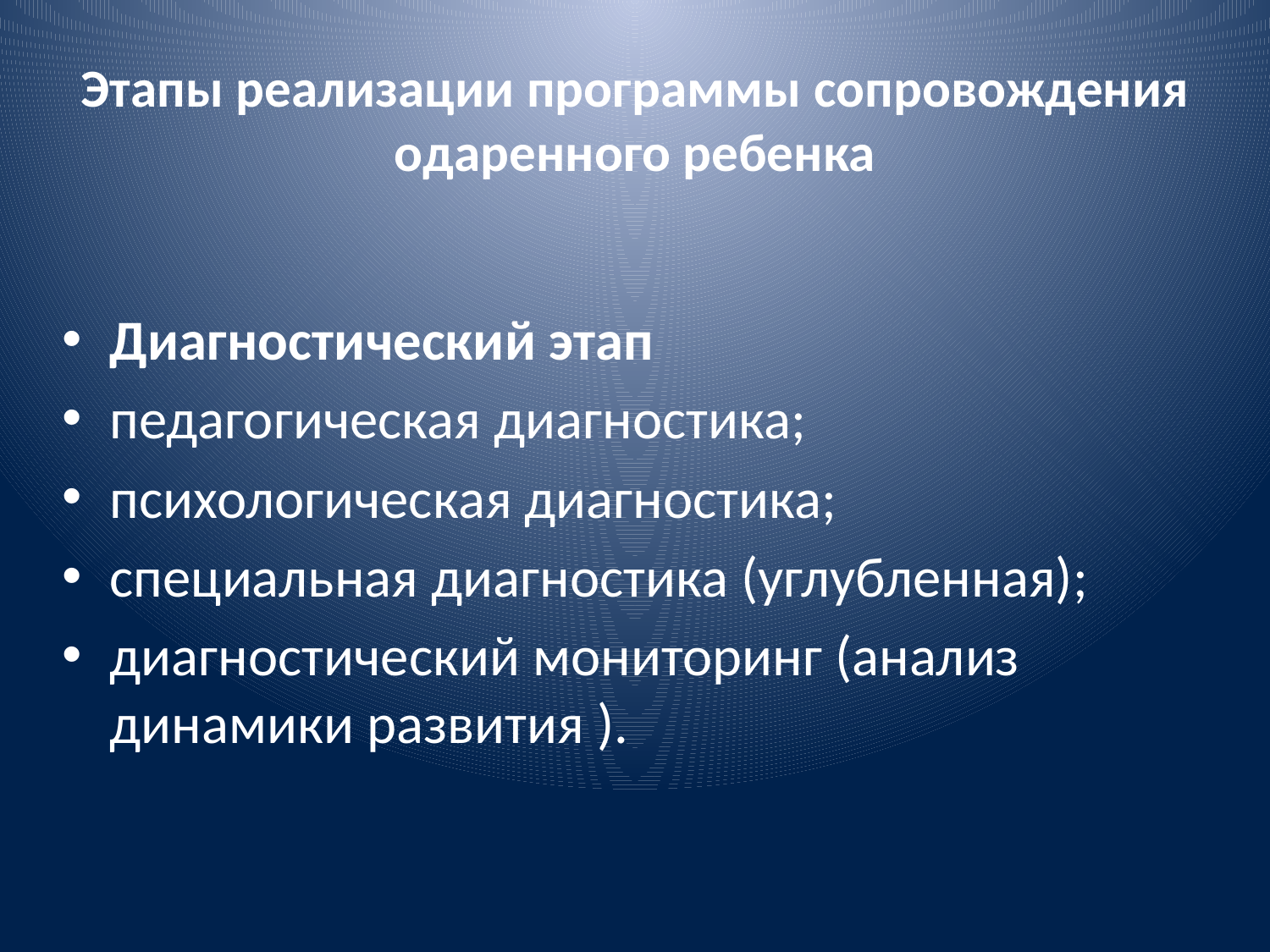

# Этапы реализации программы сопровождения одаренного ребенка
Диагностический этап
педагогическая диагностика;
психологическая диагностика;
специальная диагностика (углубленная);
диагностический мониторинг (анализ динамики развития ).